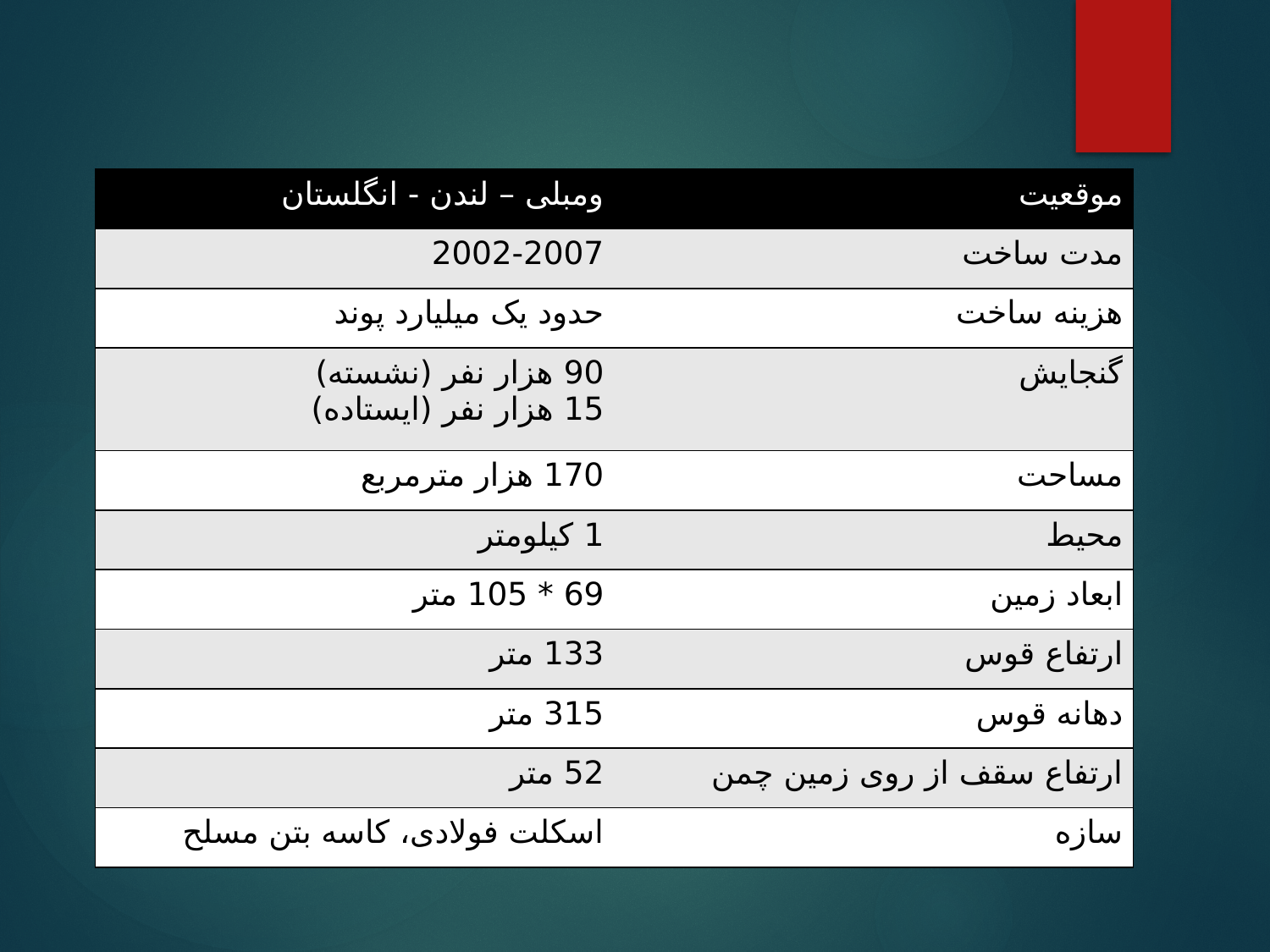

| ومبلی – لندن - انگلستان | موقعیت |
| --- | --- |
| 2002-2007 | مدت ساخت |
| حدود یک میلیارد پوند | هزینه ساخت |
| 90 هزار نفر (نشسته) 15 هزار نفر (ایستاده) | گنجایش |
| 170 هزار مترمربع | مساحت |
| 1 کیلومتر | محیط |
| 69 \* 105 متر | ابعاد زمین |
| 133 متر | ارتفاع قوس |
| 315 متر | دهانه قوس |
| 52 متر | ارتفاع سقف از روی زمین چمن |
| اسکلت فولادی، کاسه بتن مسلح | سازه |